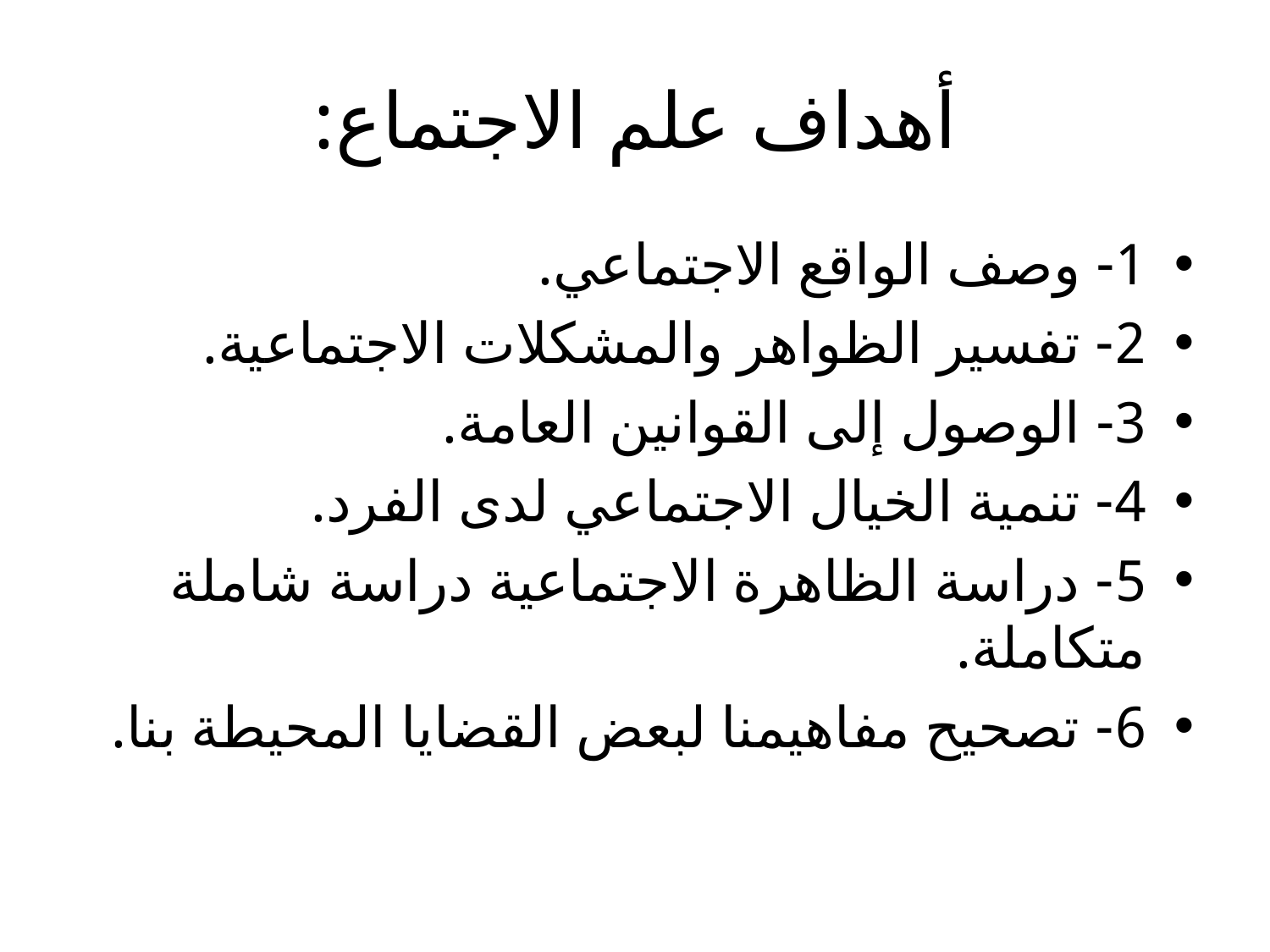

# أهداف علم الاجتماع:
1- وصف الواقع الاجتماعي.
2- تفسير الظواهر والمشكلات الاجتماعية.
3- الوصول إلى القوانين العامة.
4- تنمية الخيال الاجتماعي لدى الفرد.
5- دراسة الظاهرة الاجتماعية دراسة شاملة متكاملة.
6- تصحيح مفاهيمنا لبعض القضايا المحيطة بنا.